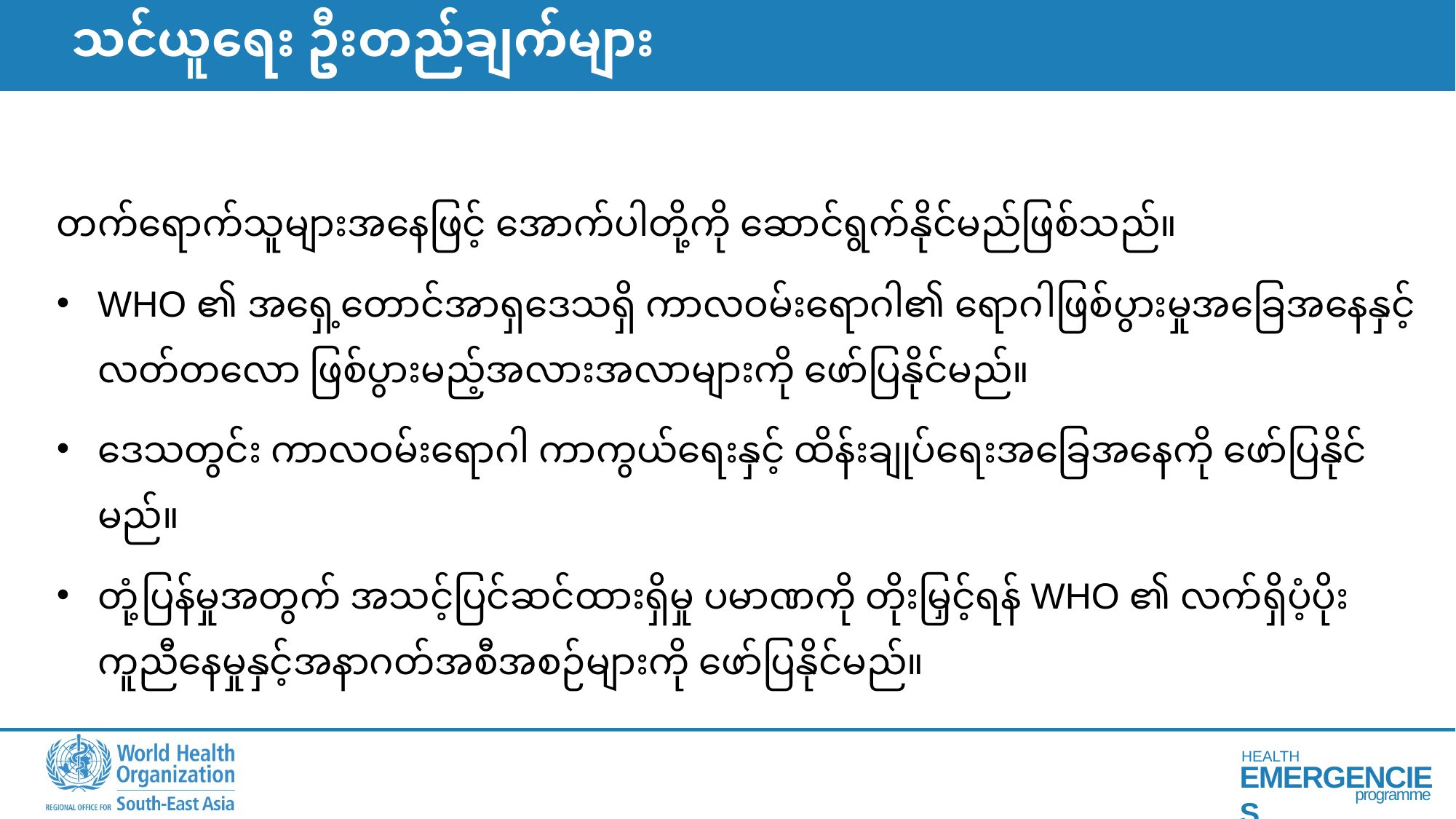

သင်ယူရေး ဦးတည်ချက်များ
တက်ရောက်သူများအနေဖြင့် အောက်ပါတို့ကို ဆောင်ရွက်နိုင်မည်ဖြစ်သည်။
WHO ၏ အရှေ့တောင်အာရှဒေသရှိ ကာလဝမ်းရောဂါ၏ ရောဂါဖြစ်ပွားမှုအခြေအနေနှင့် လတ်တလော ဖြစ်ပွားမည့်အလားအလာများကို ဖော်ပြနိုင်မည်။
ဒေသတွင်း ကာလဝမ်းရောဂါ ကာကွယ်ရေးနှင့် ထိန်းချုပ်ရေးအခြေအနေကို ဖော်ပြနိုင်မည်။
တုံ့ပြန်မှုအတွက် အသင့်ပြင်ဆင်ထားရှိမှု ပမာဏကို တိုးမြှင့်ရန် WHO ၏ လက်ရှိပံ့ပိုးကူညီနေမှုနှင့်အနာဂတ်အစီအစဉ်များကို ဖော်ပြနိုင်မည်။